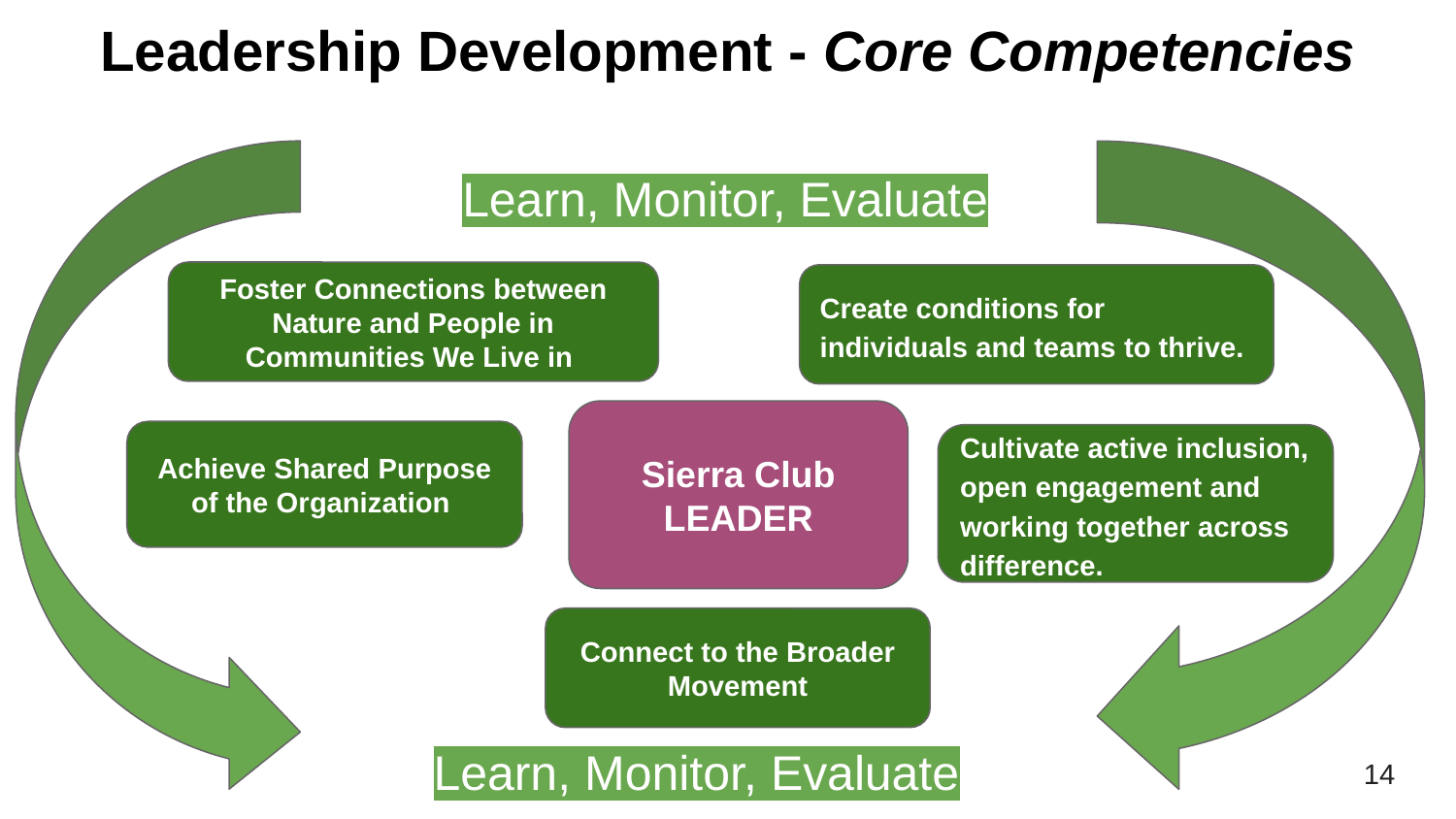

# Leadership Development - Core Competencies

Learn, Monitor, Evaluate
Foster Connections between Nature and People in Communities We Live in
Create conditions for individuals and teams to thrive.
Sierra Club
LEADER
Achieve Shared Purpose of the Organization
Cultivate active inclusion, open engagement and working together across difference.
Connect to the Broader Movement
Learn, Monitor, Evaluate
14